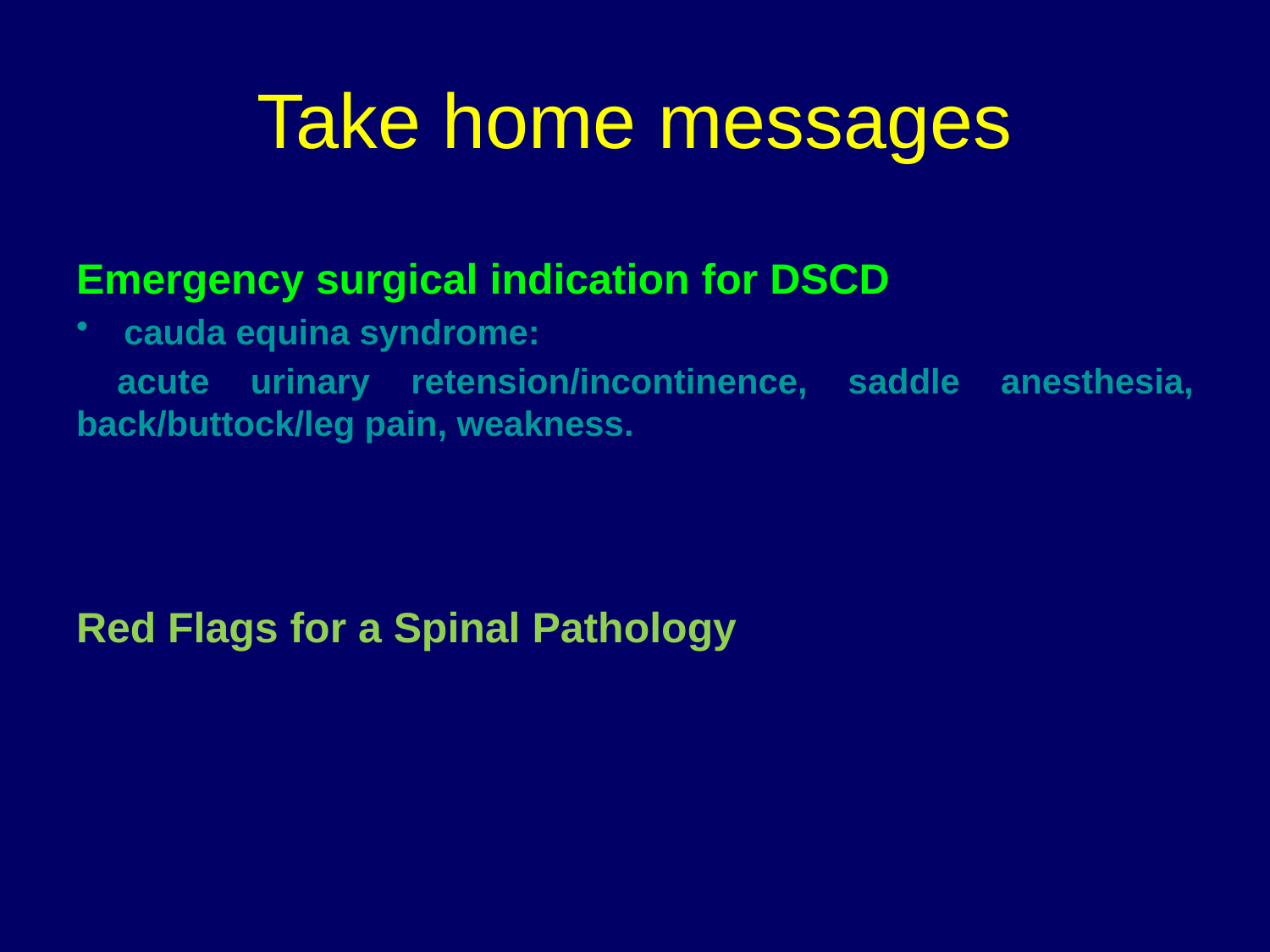

# Take home messages

Emergency surgical indication for DSCD
cauda equina syndrome:
 acute urinary retension/incontinence, saddle anesthesia, back/buttock/leg pain, weakness.

Red Flags for a Spinal Pathology